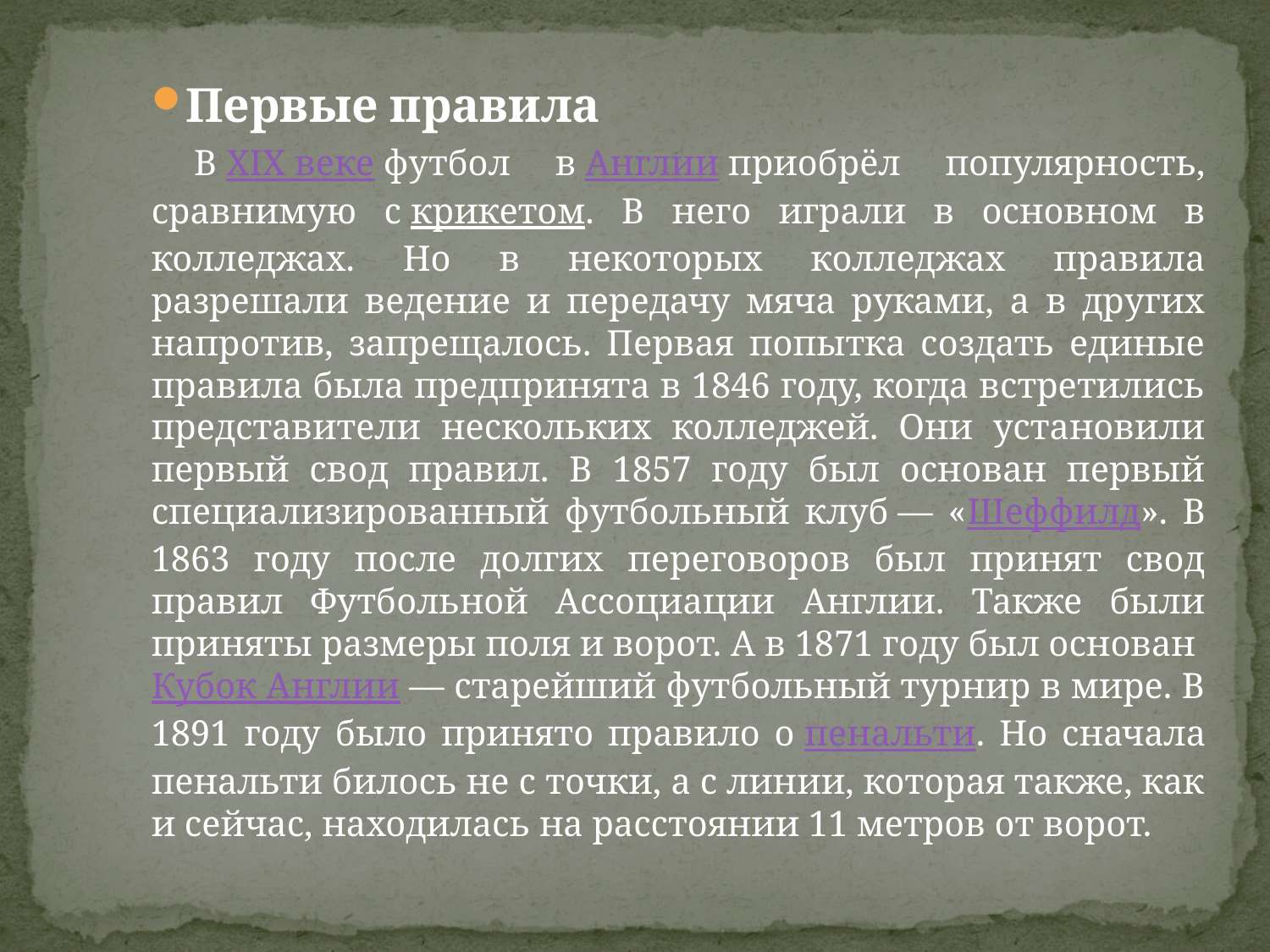

Первые правила
В XIX веке футбол в Англии приобрёл популярность, сравнимую с крикетом. В него играли в основном в колледжах. Но в некоторых колледжах правила разрешали ведение и передачу мяча руками, а в других напротив, запрещалось. Первая попытка создать единые правила была предпринята в 1846 году, когда встретились представители нескольких колледжей. Они установили первый свод правил. В 1857 году был основан первый специализированный футбольный клуб — «Шеффилд». В 1863 году после долгих переговоров был принят свод правил Футбольной Ассоциации Англии. Также были приняты размеры поля и ворот. А в 1871 году был основан Кубок Англии — старейший футбольный турнир в мире. В 1891 году было принято правило о пенальти. Но сначала пенальти билось не с точки, а с линии, которая также, как и сейчас, находилась на расстоянии 11 метров от ворот.